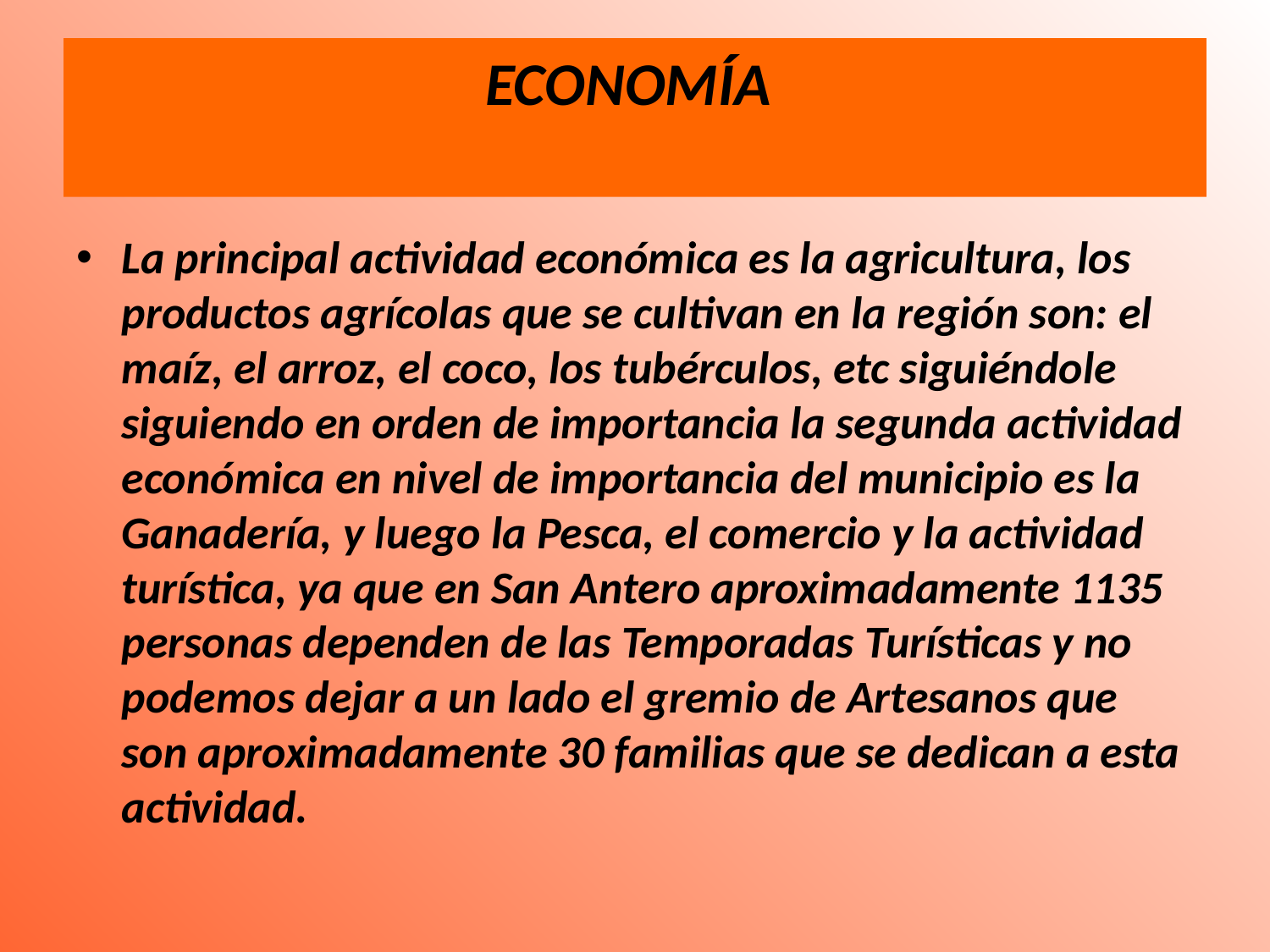

# ECONOMÍA
La principal actividad económica es la agricultura, los productos agrícolas que se cultivan en la región son: el maíz, el arroz, el coco, los tubérculos, etc siguiéndole siguiendo en orden de importancia la segunda actividad económica en nivel de importancia del municipio es la Ganadería, y luego la Pesca, el comercio y la actividad turística, ya que en San Antero aproximadamente 1135 personas dependen de las Temporadas Turísticas y no podemos dejar a un lado el gremio de Artesanos que son aproximadamente 30 familias que se dedican a esta actividad.